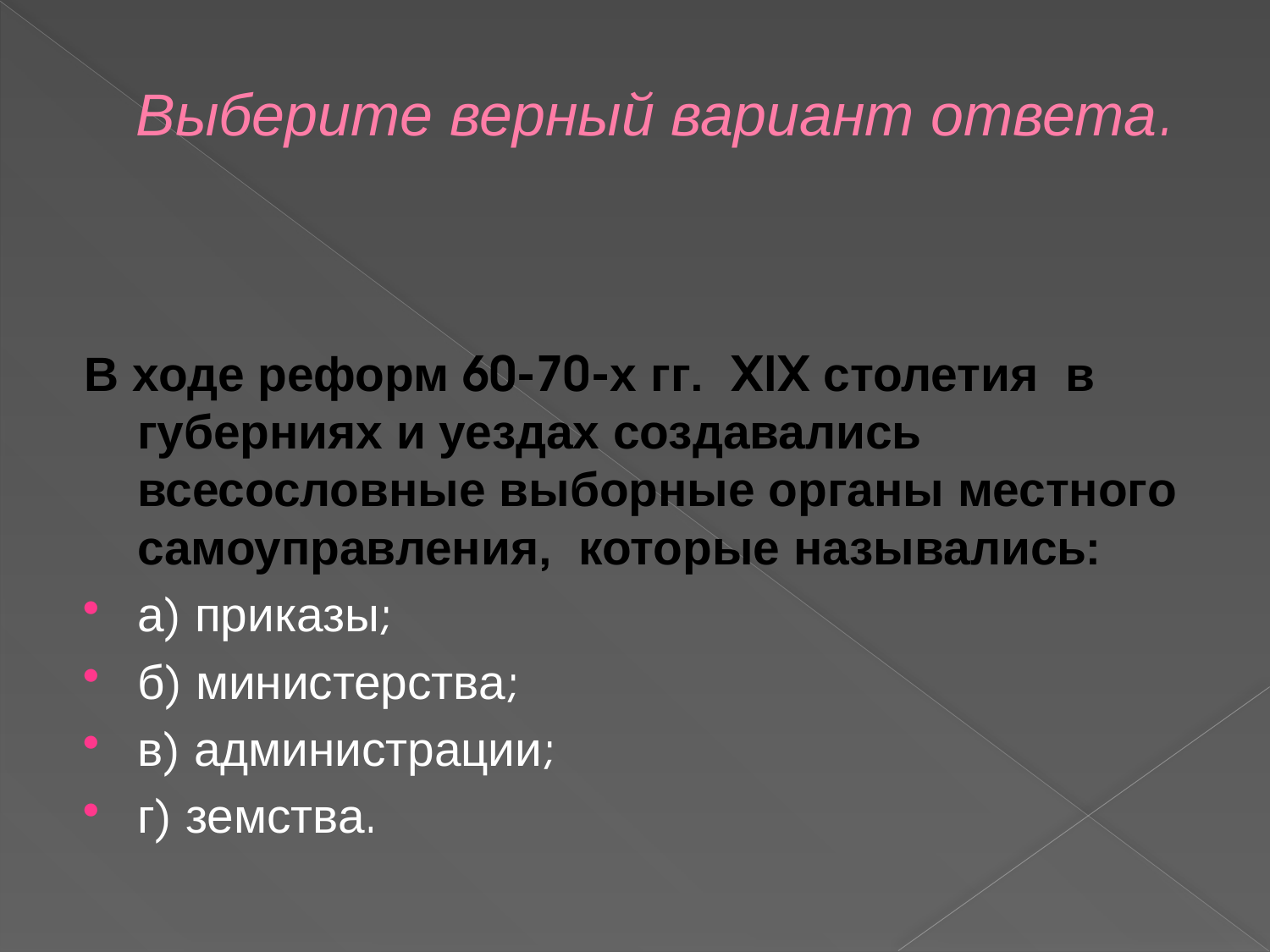

# Выберите верный вариант ответа.
В ходе реформ 60-70-х гг.  XIX столетия  в  губерниях и уездах создавались всесословные выборные органы местного самоуправления,  которые назывались:
а) приказы;
б) министерства;
в) администрации;
г) земства.